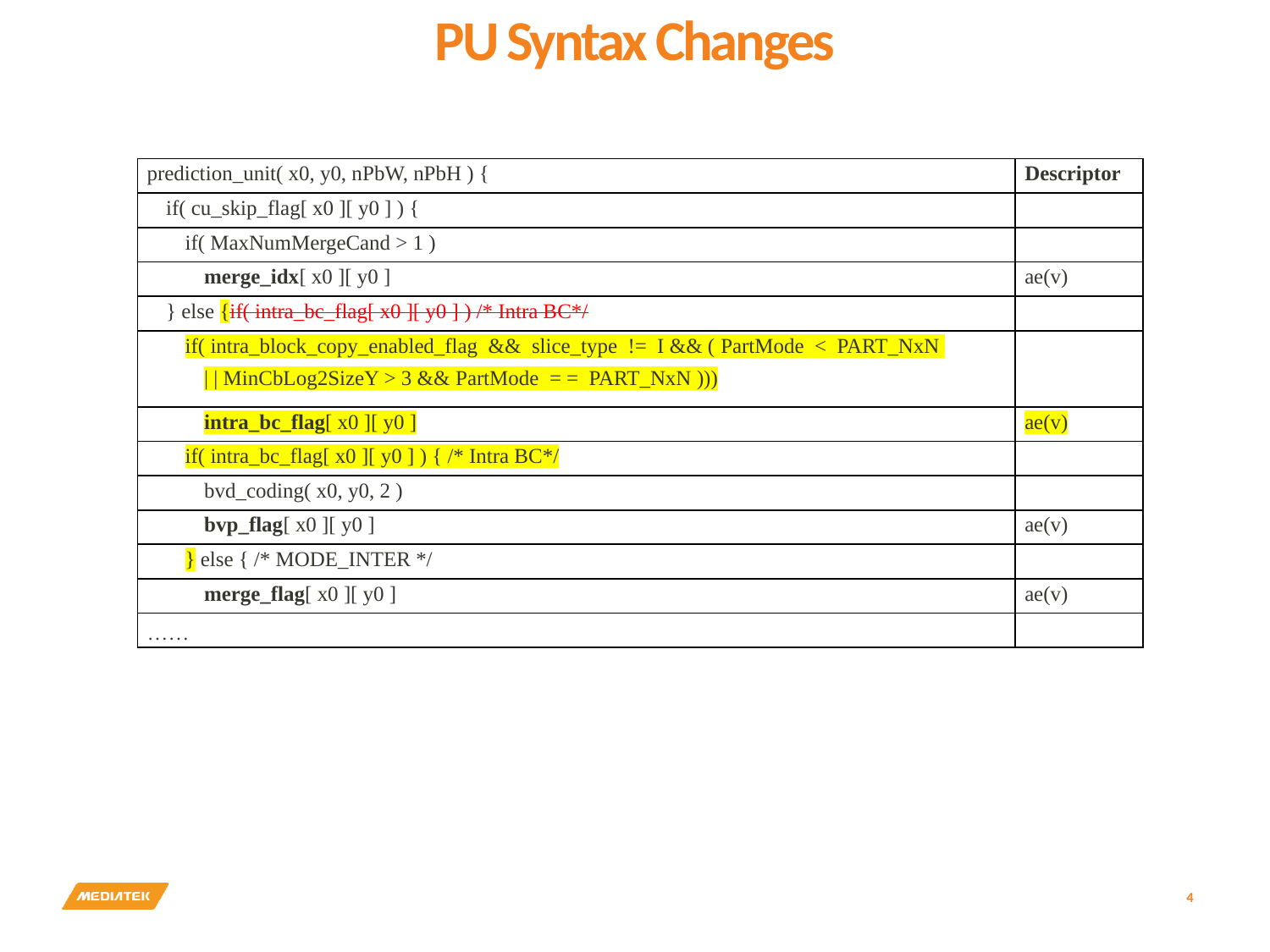

# PU Syntax Changes
| prediction\_unit( x0, y0, nPbW, nPbH ) { | Descriptor |
| --- | --- |
| if( cu\_skip\_flag[ x0 ][ y0 ] ) { |  |
| if( MaxNumMergeCand > 1 ) |  |
| merge\_idx[ x0 ][ y0 ] | ae(v) |
| } else {if( intra\_bc\_flag[ x0 ][ y0 ] ) /\* Intra BC\*/ |  |
| if( intra\_block\_copy\_enabled\_flag && slice\_type != I && ( PartMode < PART\_NxN | | MinCbLog2SizeY > 3 && PartMode = = PART\_NxN ))) |  |
| intra\_bc\_flag[ x0 ][ y0 ] | ae(v) |
| if( intra\_bc\_flag[ x0 ][ y0 ] ) { /\* Intra BC\*/ |  |
| bvd\_coding( x0, y0, 2 ) |  |
| bvp\_flag[ x0 ][ y0 ] | ae(v) |
| } else { /\* MODE\_INTER \*/ |  |
| merge\_flag[ x0 ][ y0 ] | ae(v) |
| …… |  |
4